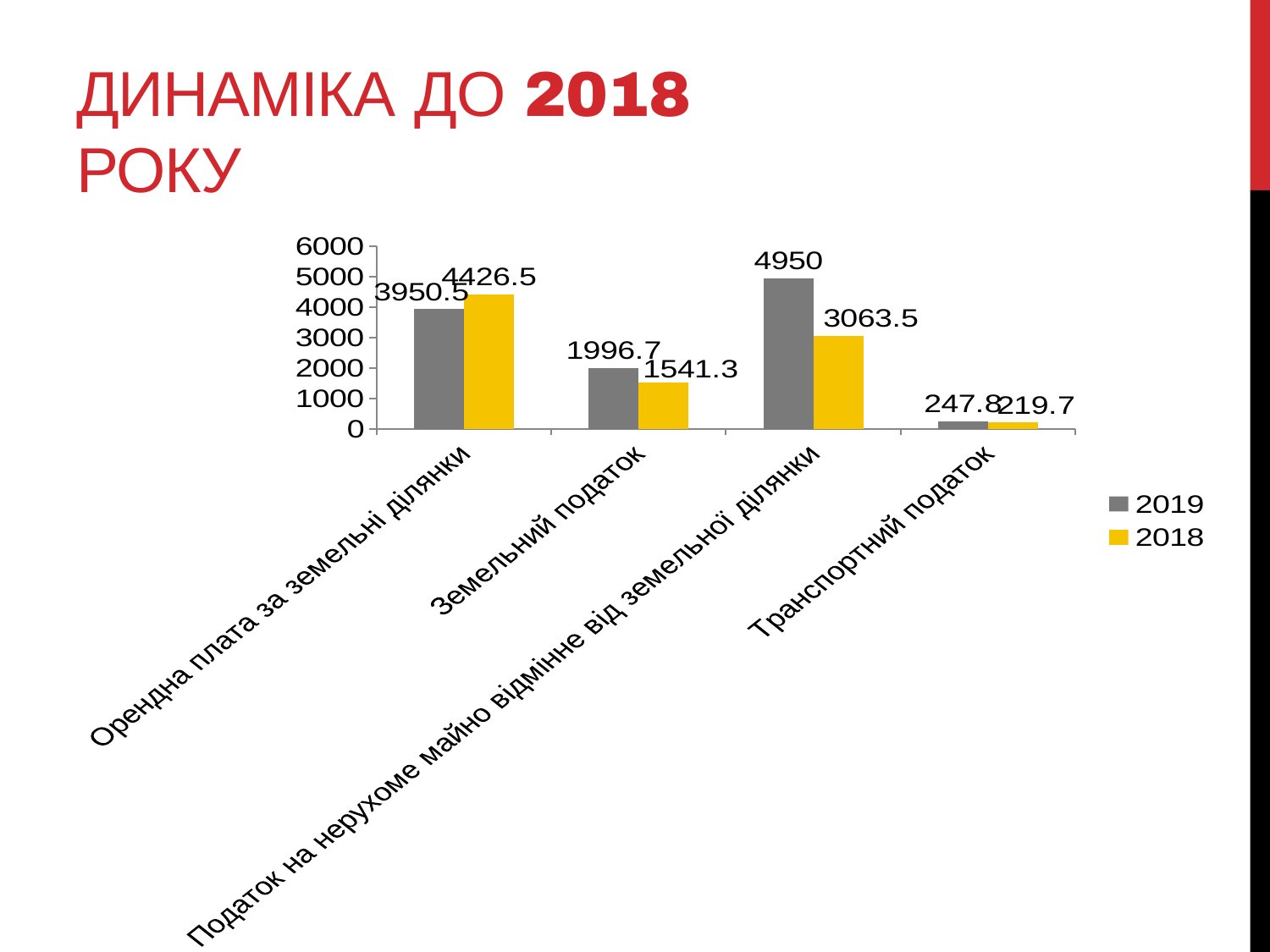

# Динаміка до 2018 року

### Chart

| Category | 2019 | 2018 |
|---|---|---|
| Орендна плата за земельні ділянки | 3950.5 | 4426.5 |
| Земельний податок | 1996.7 | 1541.3 |
| Податок на нерухоме майно відмінне від земельної ділянки | 4950.0 | 3063.5 |
| Транспортний податок | 247.8 | 219.7 |